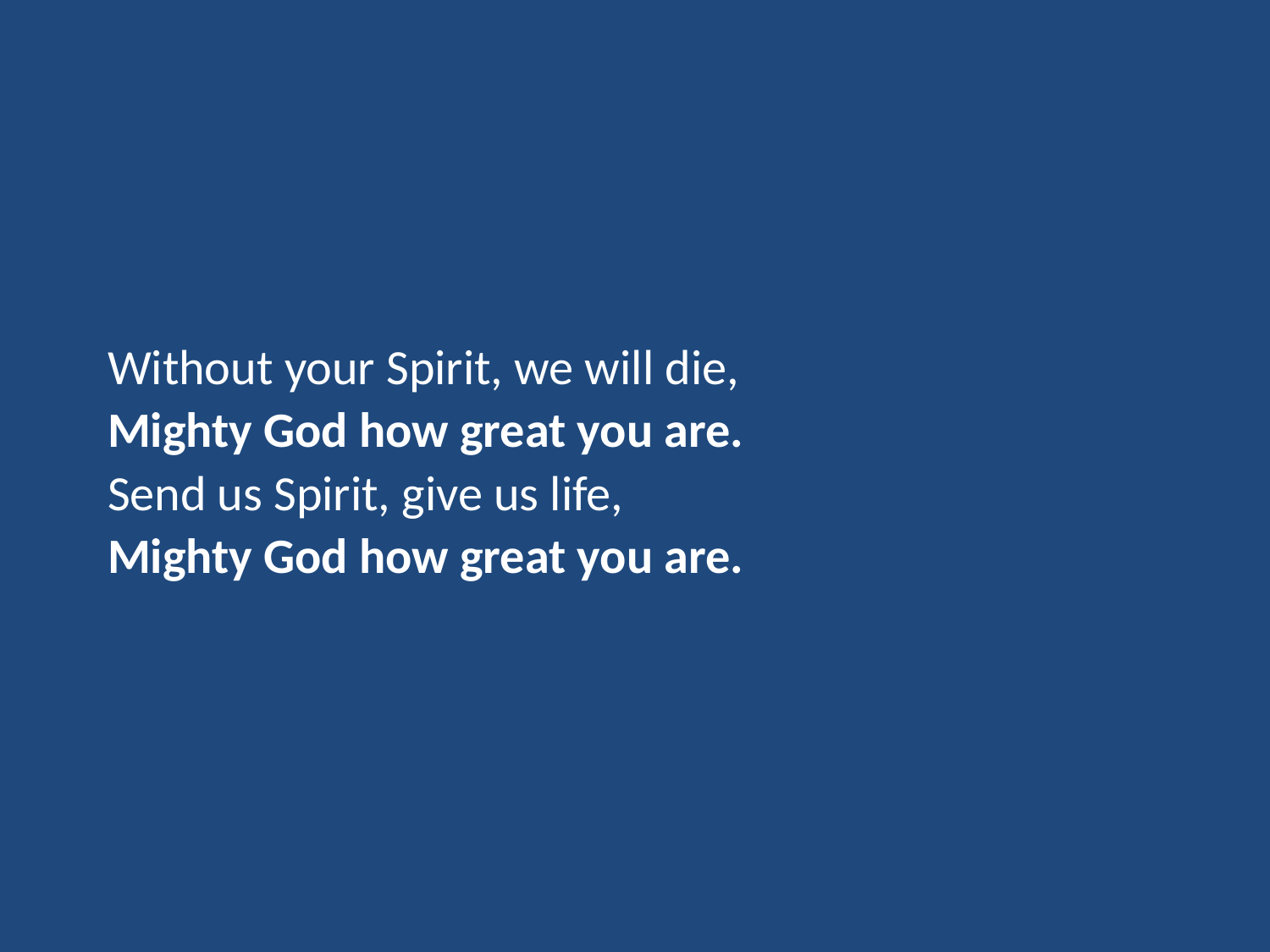

Without your Spirit, we will die,
Mighty God how great you are.
Send us Spirit, give us life,
Mighty God how great you are.